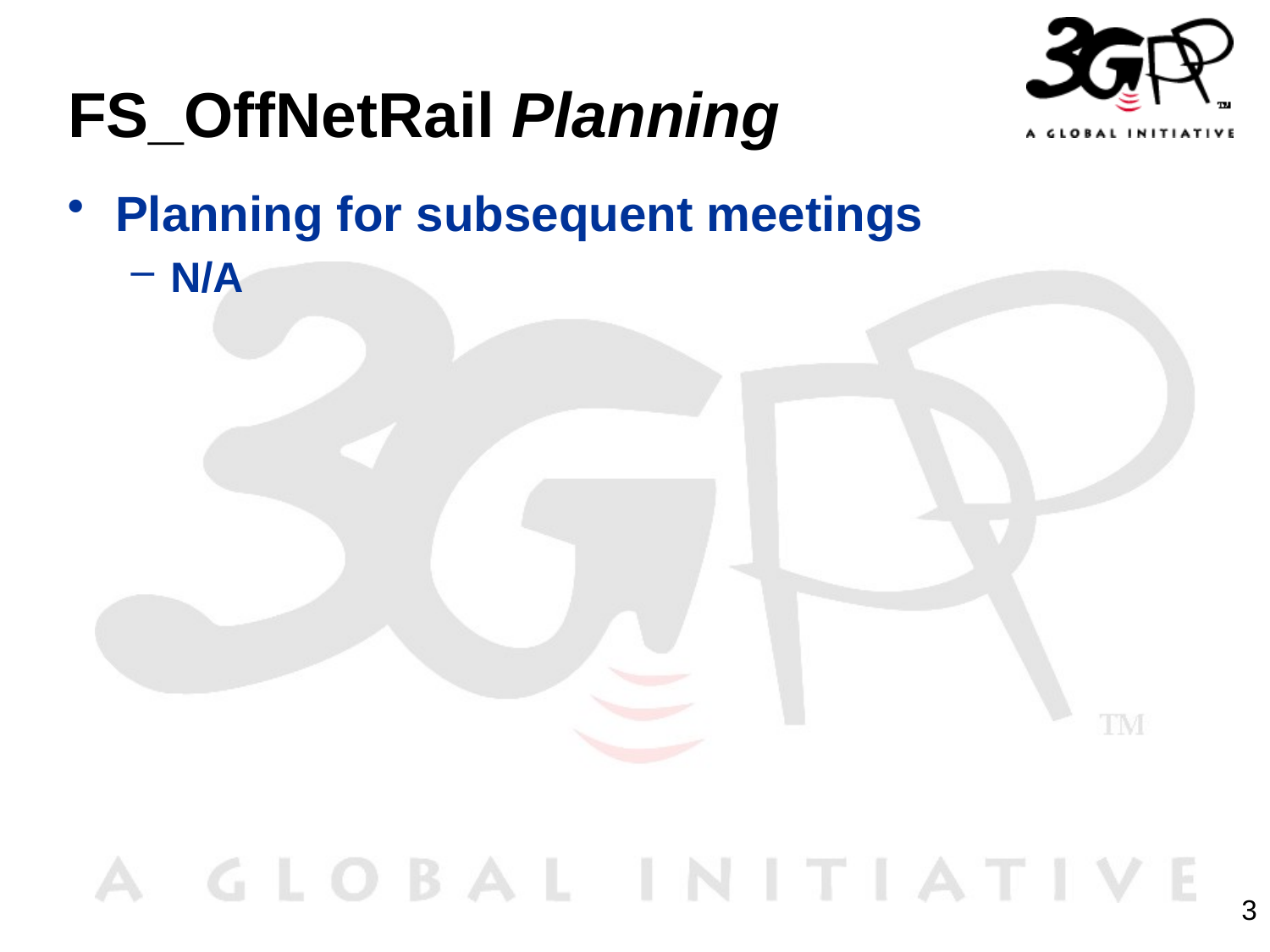

# FS_OffNetRail Planning
Planning for subsequent meetings
N/A

3